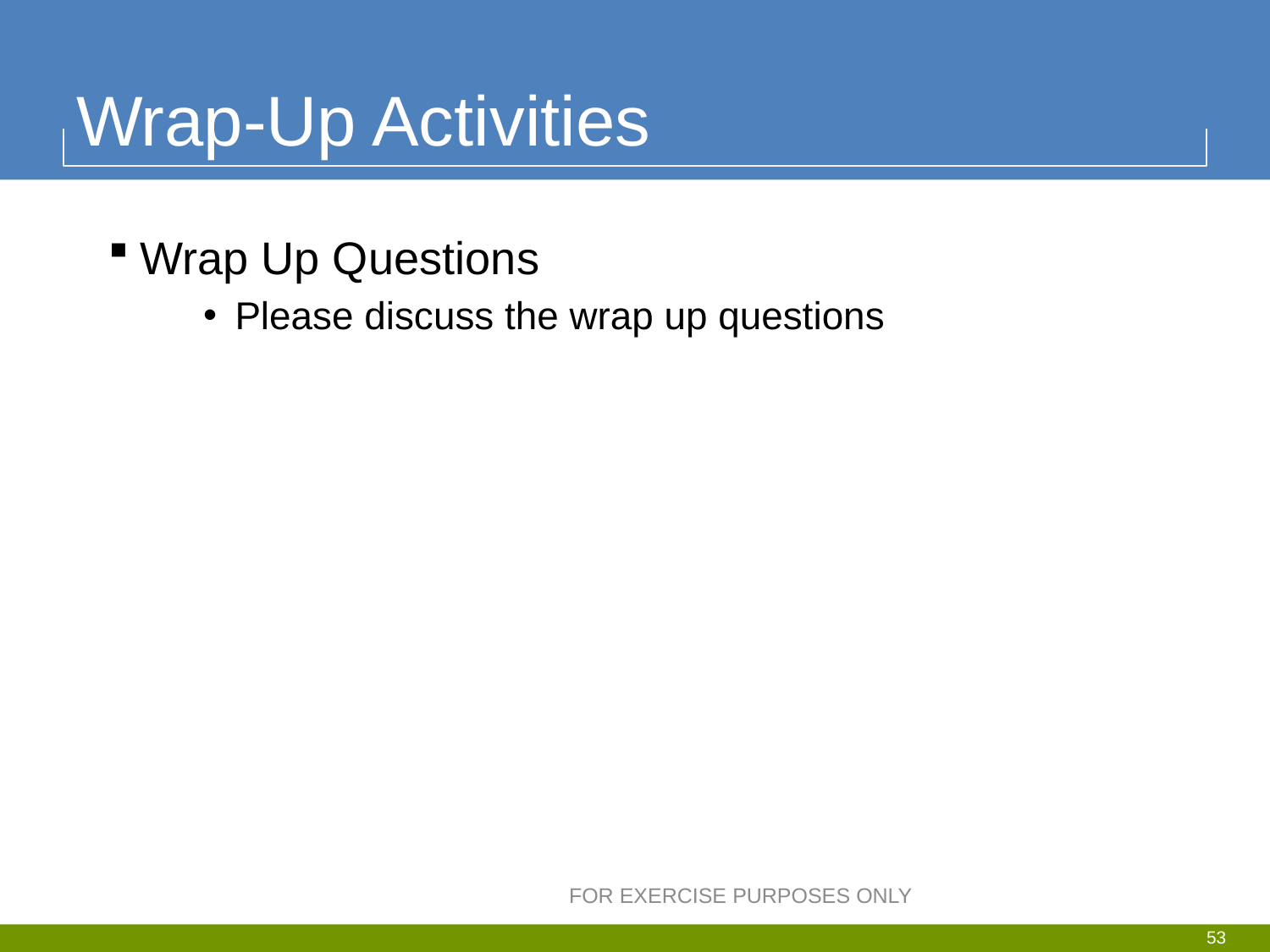

# Wrap-Up Activities
Wrap Up Questions
Please discuss the wrap up questions
FOR EXERCISE PURPOSES ONLY